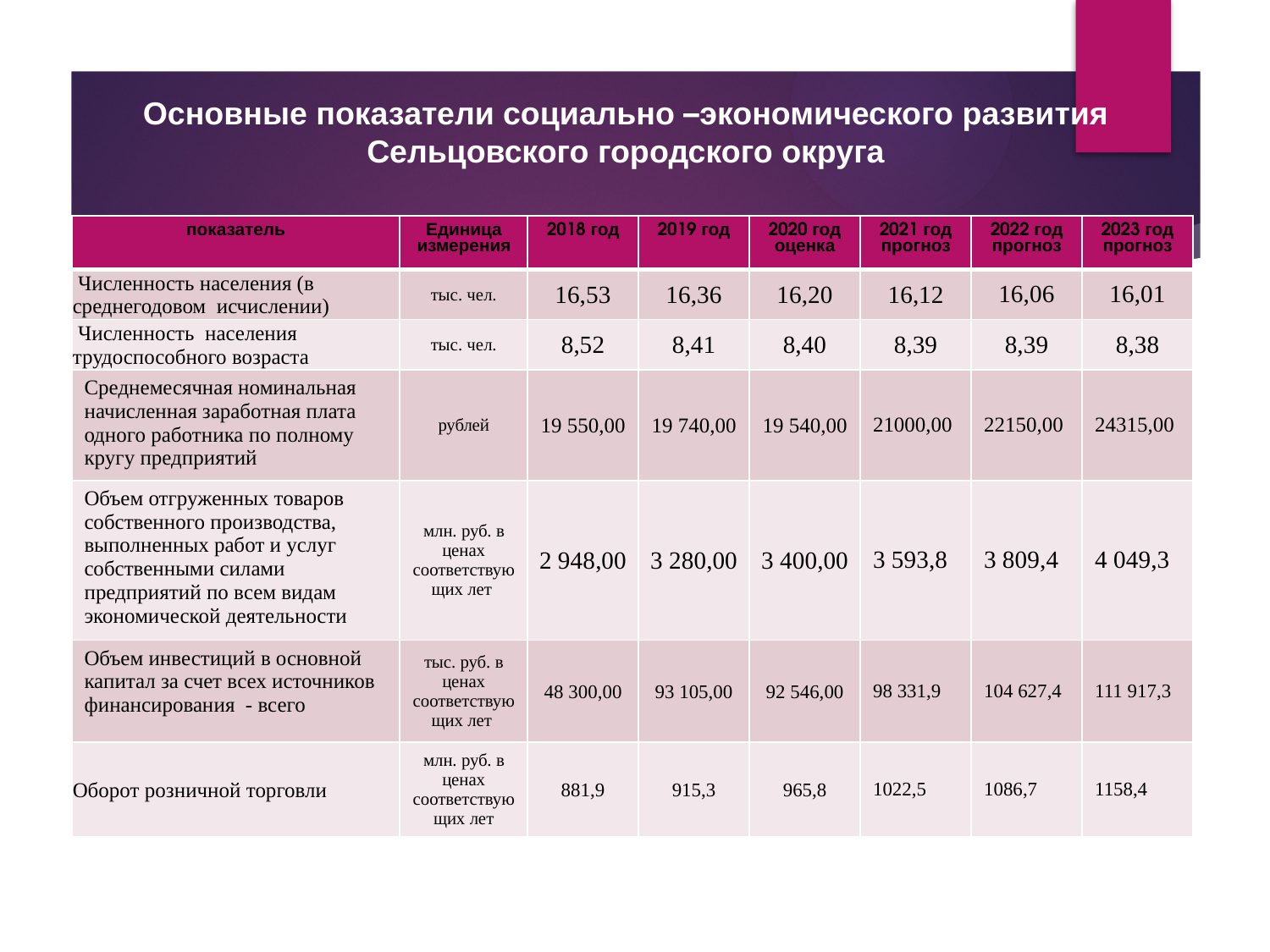

# Основные показатели социально –экономического развития Сельцовского городского округа
| показатель | Единица измерения | 2018 год | 2019 год | 2020 год оценка | 2021 год прогноз | 2022 год прогноз | 2023 год прогноз |
| --- | --- | --- | --- | --- | --- | --- | --- |
| Численность населения (в среднегодовом исчислении) | тыс. чел. | 16,53 | 16,36 | 16,20 | 16,12 | 16,06 | 16,01 |
| Численность населения трудоспособного возраста | тыс. чел. | 8,52 | 8,41 | 8,40 | 8,39 | 8,39 | 8,38 |
| Среднемесячная номинальная начисленная заработная плата одного работника по полному кругу предприятий | рублей | 19 550,00 | 19 740,00 | 19 540,00 | 21000,00 | 22150,00 | 24315,00 |
| Объем отгруженных товаров собственного производства, выполненных работ и услуг собственными силами предприятий по всем видам экономической деятельности | млн. руб. в ценах соответствующих лет | 2 948,00 | 3 280,00 | 3 400,00 | 3 593,8 | 3 809,4 | 4 049,3 |
| Объем инвестиций в основной капитал за счет всех источников финансирования - всего | тыс. руб. в ценах соответствующих лет | 48 300,00 | 93 105,00 | 92 546,00 | 98 331,9 | 104 627,4 | 111 917,3 |
| Оборот розничной торговли | млн. руб. в ценах соответствующих лет | 881,9 | 915,3 | 965,8 | 1022,5 | 1086,7 | 1158,4 |